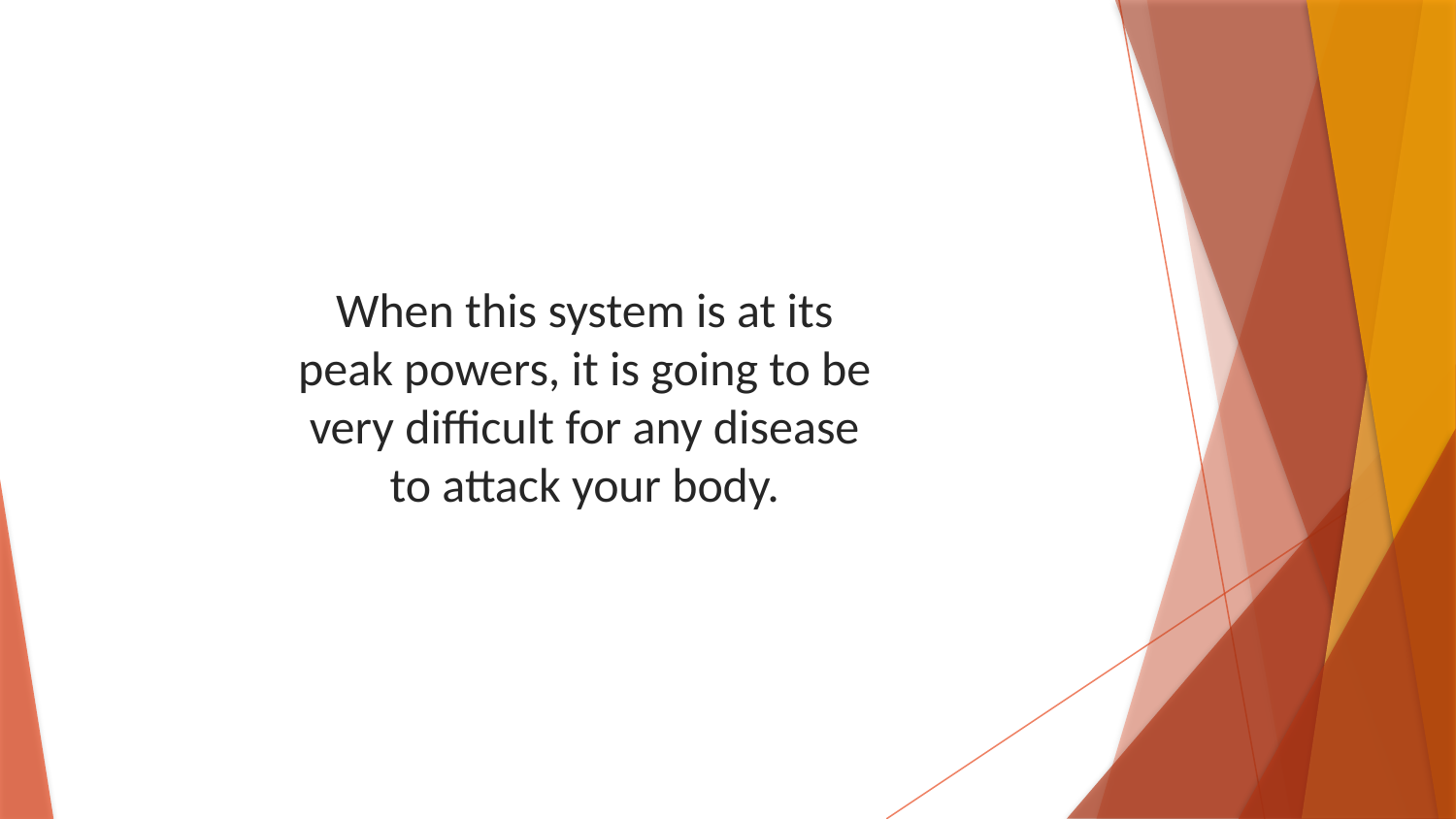

When this system is at its peak powers, it is going to be very difficult for any disease to attack your body.